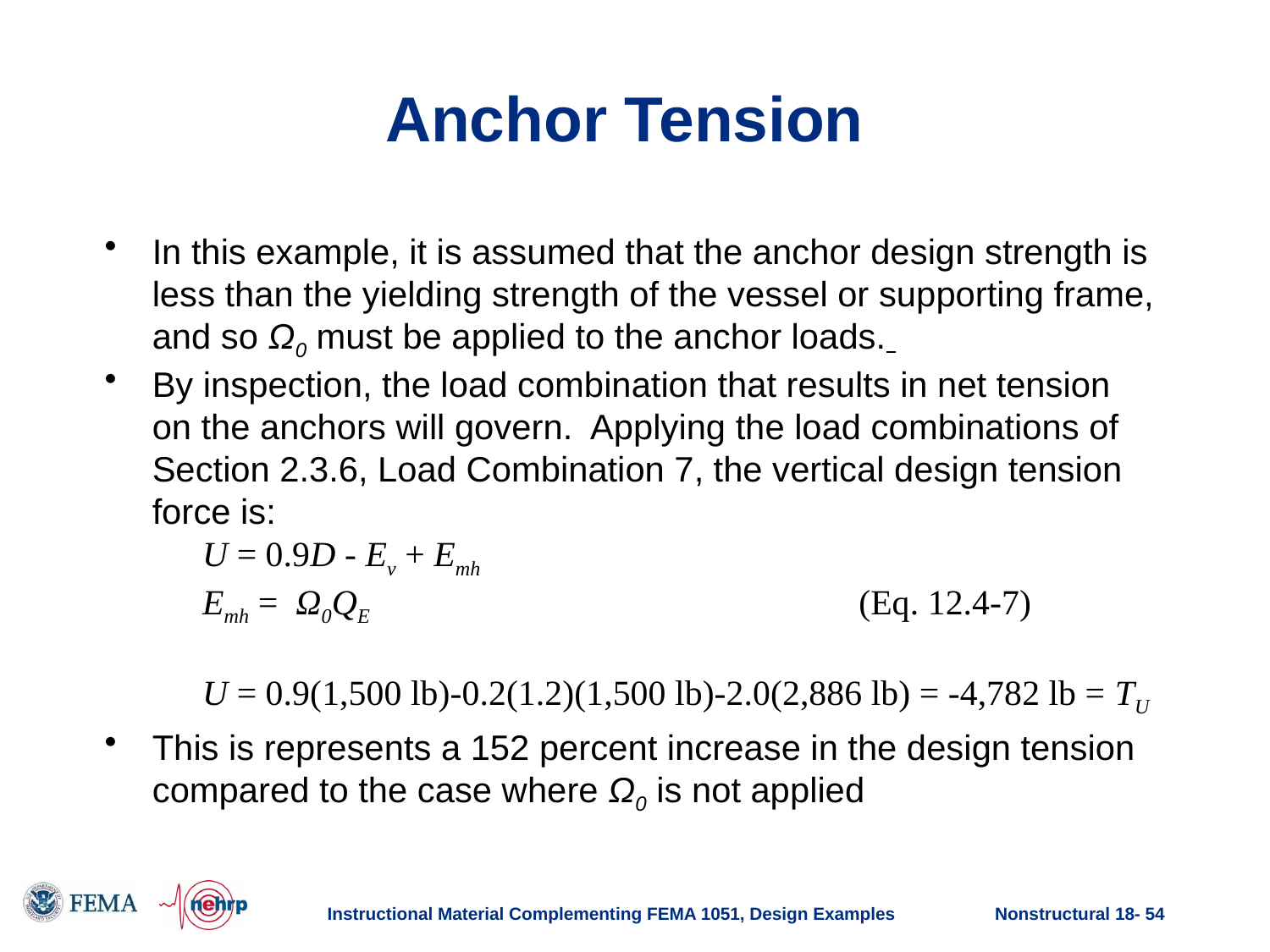

# Anchor Tension
In this example, it is assumed that the anchor design strength is less than the yielding strength of the vessel or supporting frame, and so Ω0 must be applied to the anchor loads.
By inspection, the load combination that results in net tension on the anchors will govern.  Applying the load combinations of  Section 2.3.6, Load Combination 7, the vertical design tension force is:
           U = 0.9D - Ev + Emh
           Emh =  Ω0QE                                                       (Eq. 12.4-7)

           U = 0.9(1,500 lb)-0.2(1.2)(1,500 lb)-2.0(2,886 lb) = -4,782 lb = TU
This is represents a 152 percent increase in the design tension compared to the case where Ω0 is not applied
Instructional Material Complementing FEMA 1051, Design Examples
Nonstructural 18- 54